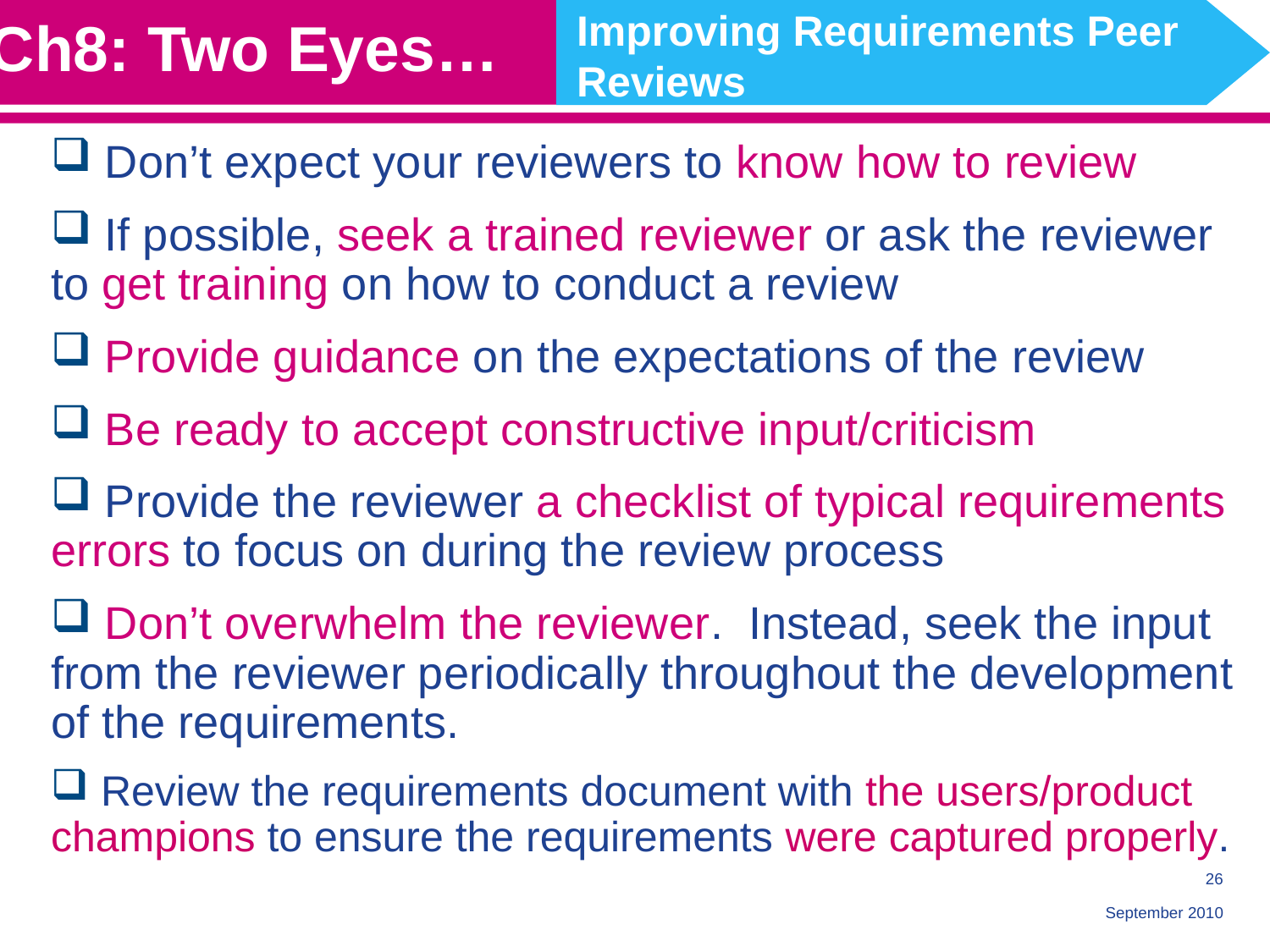

Improving Requirements Peer Reviews
Ch8: Two Eyes…

 Don’t expect your reviewers to know how to review
 If possible, seek a trained reviewer or ask the reviewer to get training on how to conduct a review
 Provide guidance on the expectations of the review
 Be ready to accept constructive input/criticism
 Provide the reviewer a checklist of typical requirements errors to focus on during the review process
 Don’t overwhelm the reviewer.  Instead, seek the input from the reviewer periodically throughout the development of the requirements.
 Review the requirements document with the users/product champions to ensure the requirements were captured properly.